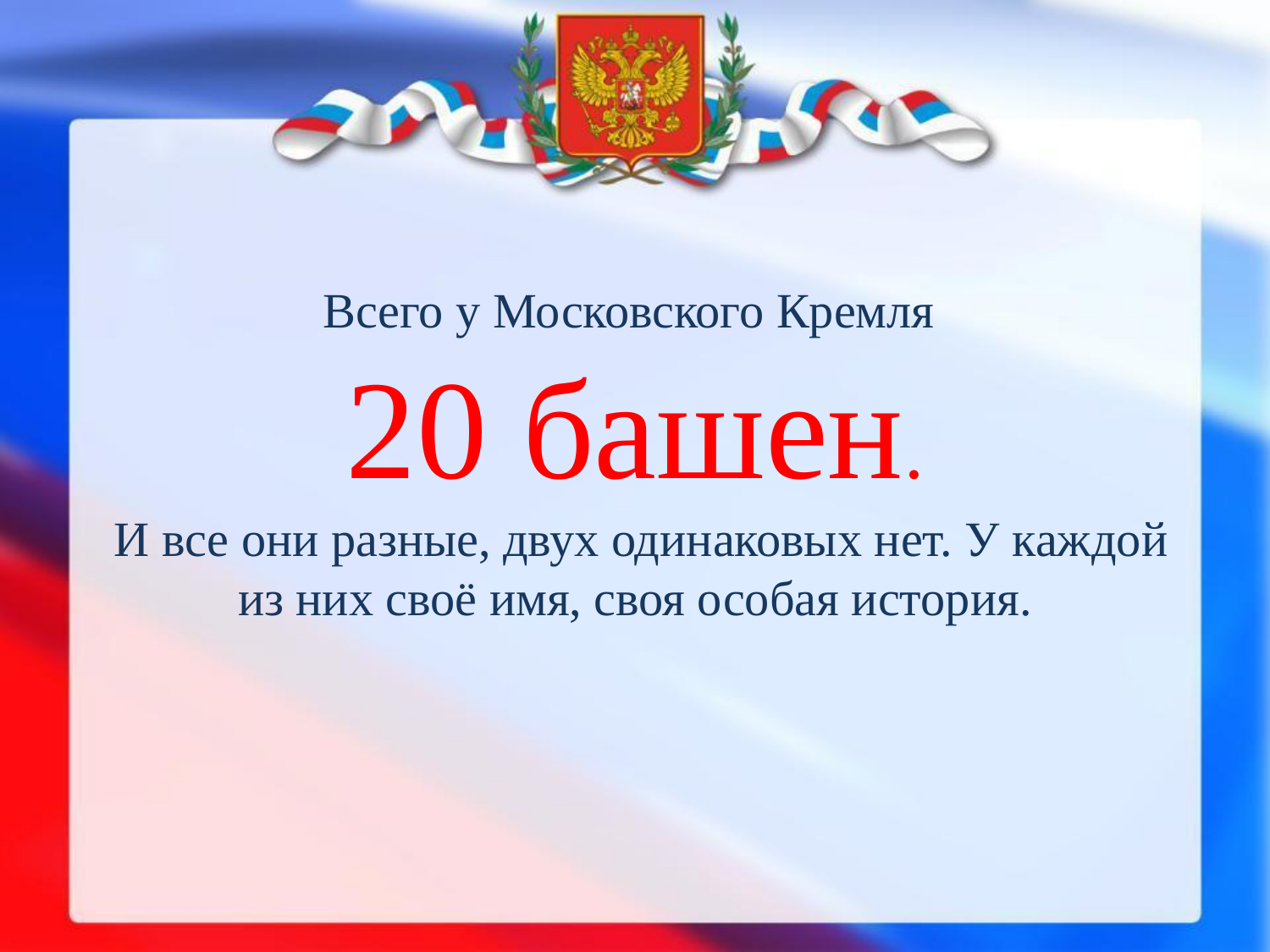

# Всего у Московского Кремля 20 башен. И все они разные, двух одинаковых нет. У каждой из них своё имя, своя особая история.